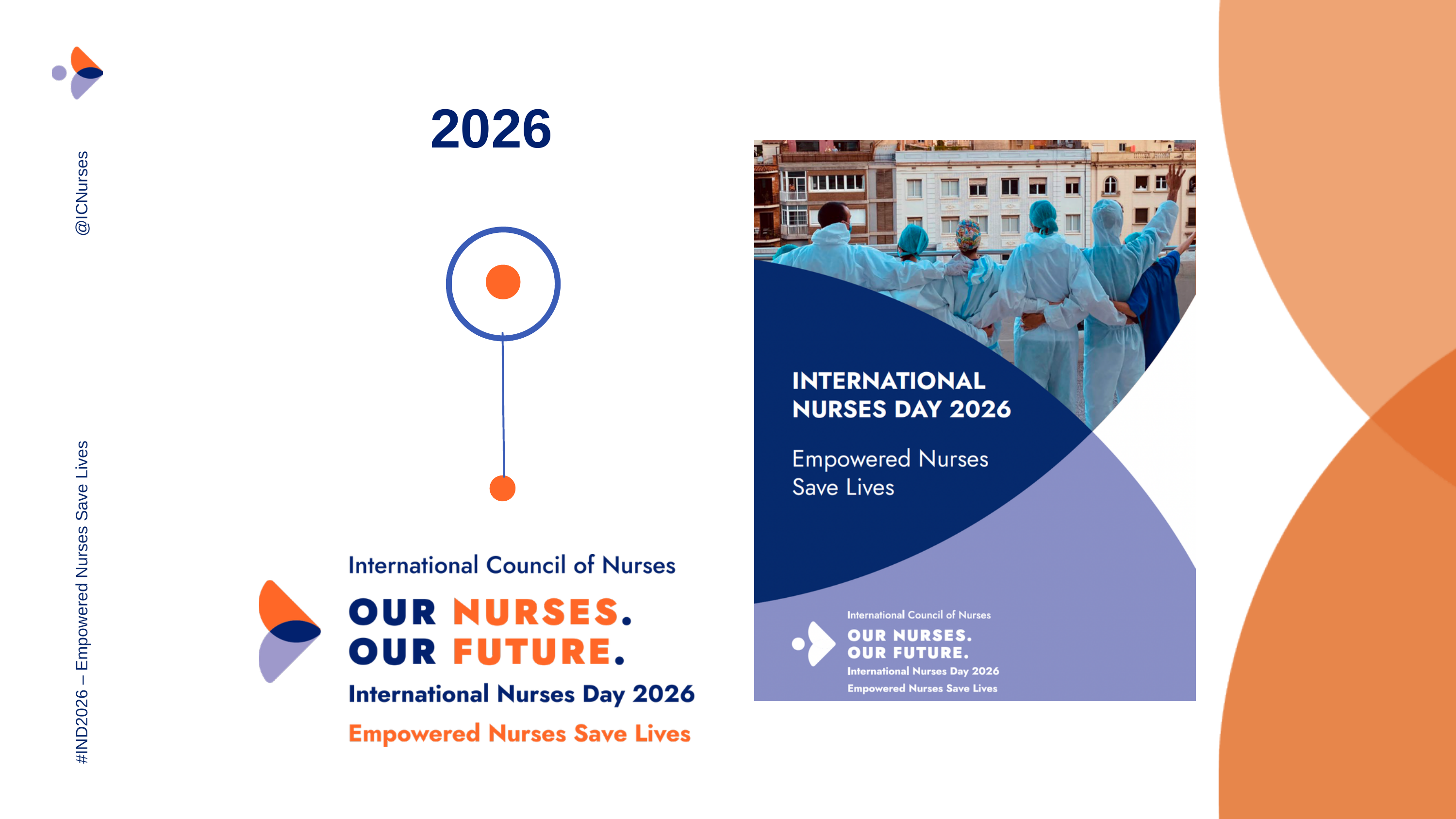

@ICNurses

2026

@ICNurses

#IND2026 – Empowered Nurses Save Lives